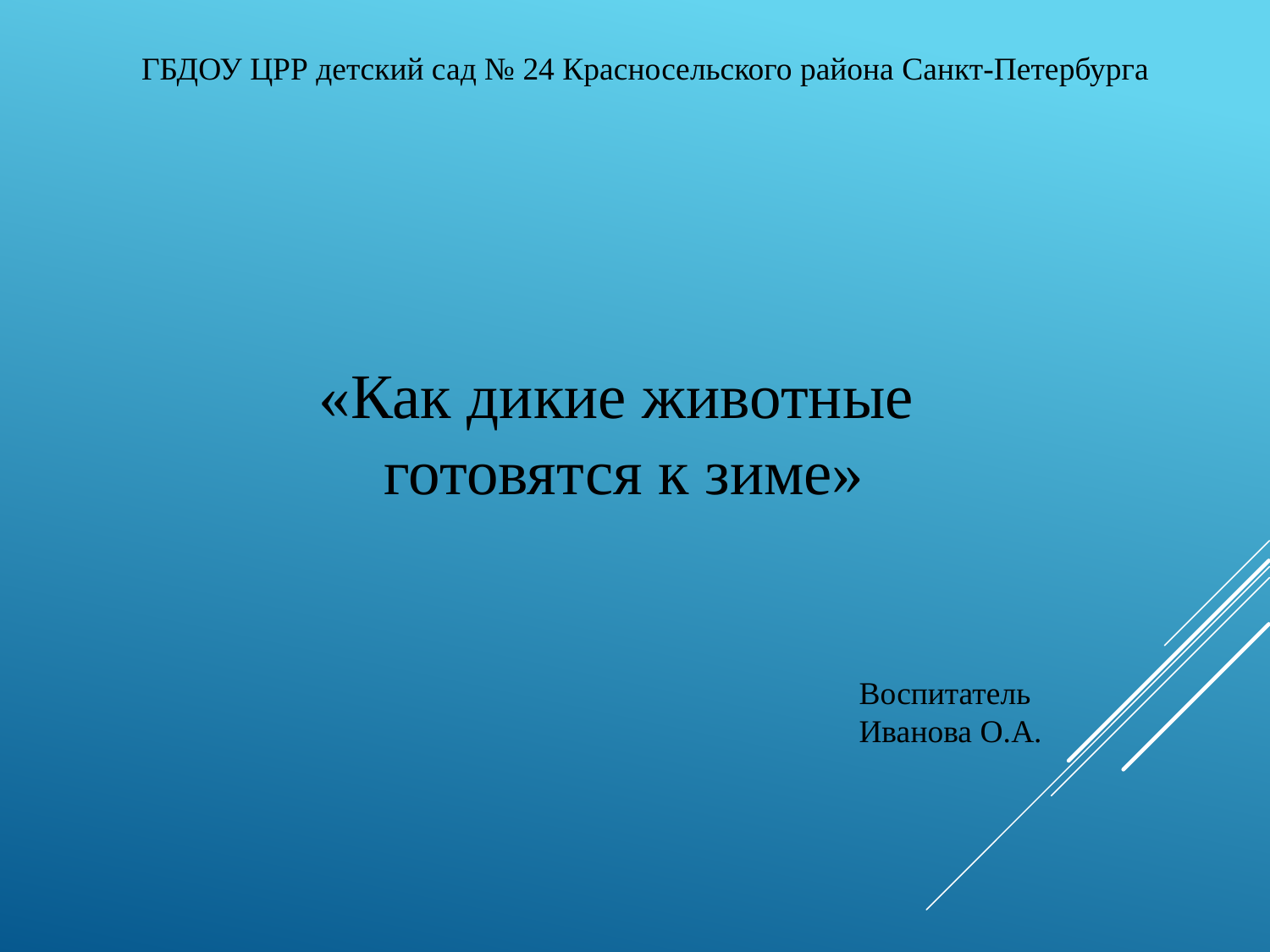

ГБДОУ ЦРР детский сад № 24 Красносельского района Санкт-Петербурга
«Как дикие животные
готовятся к зиме»
Воспитатель
Иванова О.А.